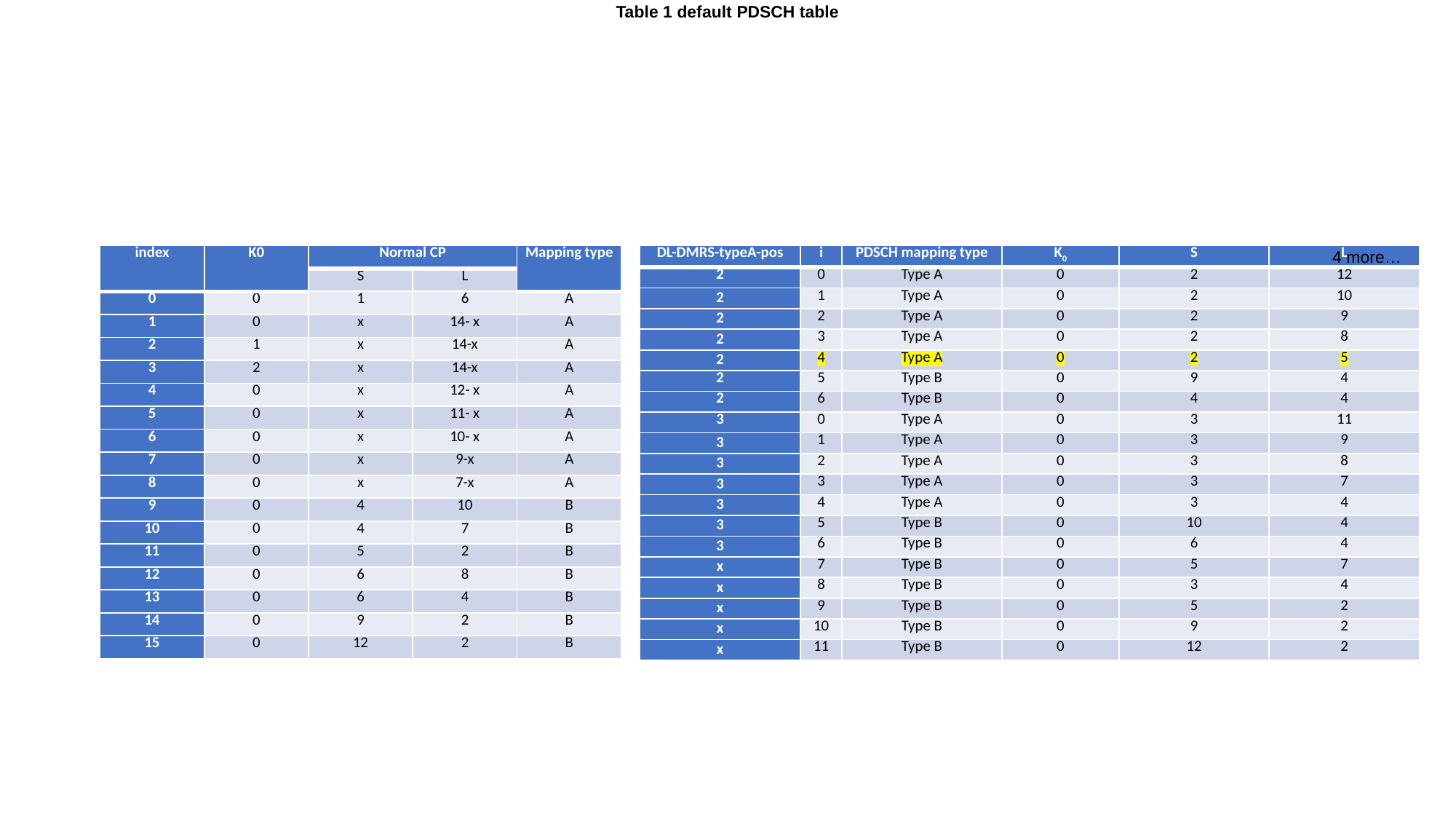

Table 1 default PDSCH table

#
4 more…

| index | K0 | Normal CP |  | Mapping type |
| --- | --- | --- | --- | --- |
|  |  | S | L |  |
| 0 | 0 | 1 | 6 | A |
| 1 | 0 | x | 14- x | A |
| 2 | 1 | x | 14-x | A |
| 3 | 2 | x | 14-x | A |
| 4 | 0 | x | 12- x | A |
| 5 | 0 | x | 11- x | A |
| 6 | 0 | x | 10- x | A |
| 7 | 0 | x | 9-x | A |
| 8 | 0 | x | 7-x | A |
| 9 | 0 | 4 | 10 | B |
| 10 | 0 | 4 | 7 | B |
| 11 | 0 | 5 | 2 | B |
| 12 | 0 | 6 | 8 | B |
| 13 | 0 | 6 | 4 | B |
| 14 | 0 | 9 | 2 | B |
| 15 | 0 | 12 | 2 | B |
| DL-DMRS-typeA-pos | i | PDSCH mapping type | K0 | S | L |
| --- | --- | --- | --- | --- | --- |
| 2 | 0 | Type A | 0 | 2 | 12 |
| 2 | 1 | Type A | 0 | 2 | 10 |
| 2 | 2 | Type A | 0 | 2 | 9 |
| 2 | 3 | Type A | 0 | 2 | 8 |
| 2 | 4 | Type A | 0 | 2 | 5 |
| 2 | 5 | Type B | 0 | 9 | 4 |
| 2 | 6 | Type B | 0 | 4 | 4 |
| 3 | 0 | Type A | 0 | 3 | 11 |
| 3 | 1 | Type A | 0 | 3 | 9 |
| 3 | 2 | Type A | 0 | 3 | 8 |
| 3 | 3 | Type A | 0 | 3 | 7 |
| 3 | 4 | Type A | 0 | 3 | 4 |
| 3 | 5 | Type B | 0 | 10 | 4 |
| 3 | 6 | Type B | 0 | 6 | 4 |
| x | 7 | Type B | 0 | 5 | 7 |
| x | 8 | Type B | 0 | 3 | 4 |
| x | 9 | Type B | 0 | 5 | 2 |
| x | 10 | Type B | 0 | 9 | 2 |
| x | 11 | Type B | 0 | 12 | 2 |